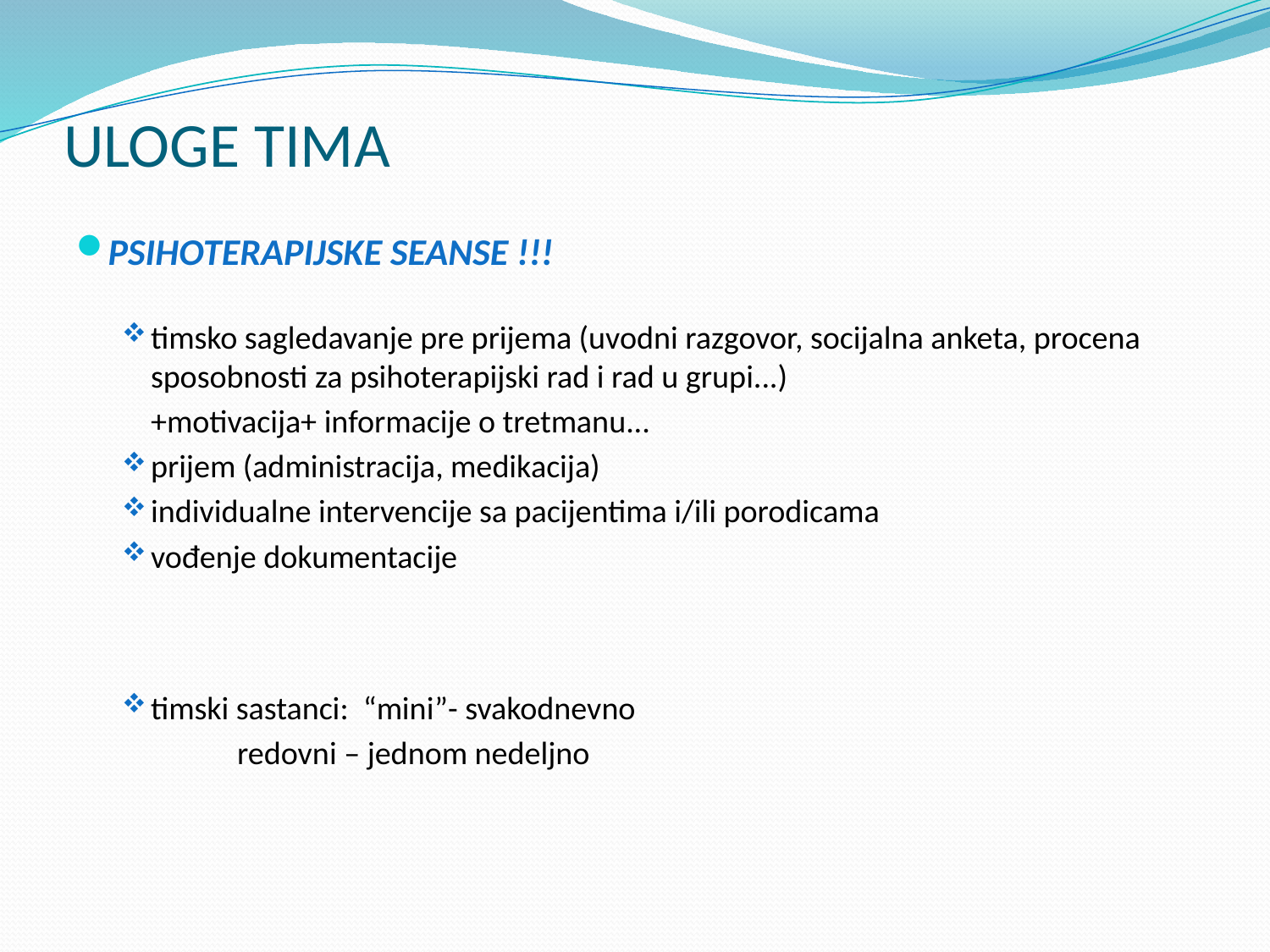

# ULOGE TIMA

PSIHOTERAPIJSKE SEANSE !!!

timsko sagledavanje pre prijema (uvodni razgovor, socijalna anketa, procena sposobnosti za psihoterapijski rad i rad u grupi...)
	+motivacija+ informacije o tretmanu...
prijem (administracija, medikacija)
individualne intervencije sa pacijentima i/ili porodicama
vođenje dokumentacije

timski sastanci:  “mini”- svakodnevno
			            redovni – jednom nedeljno